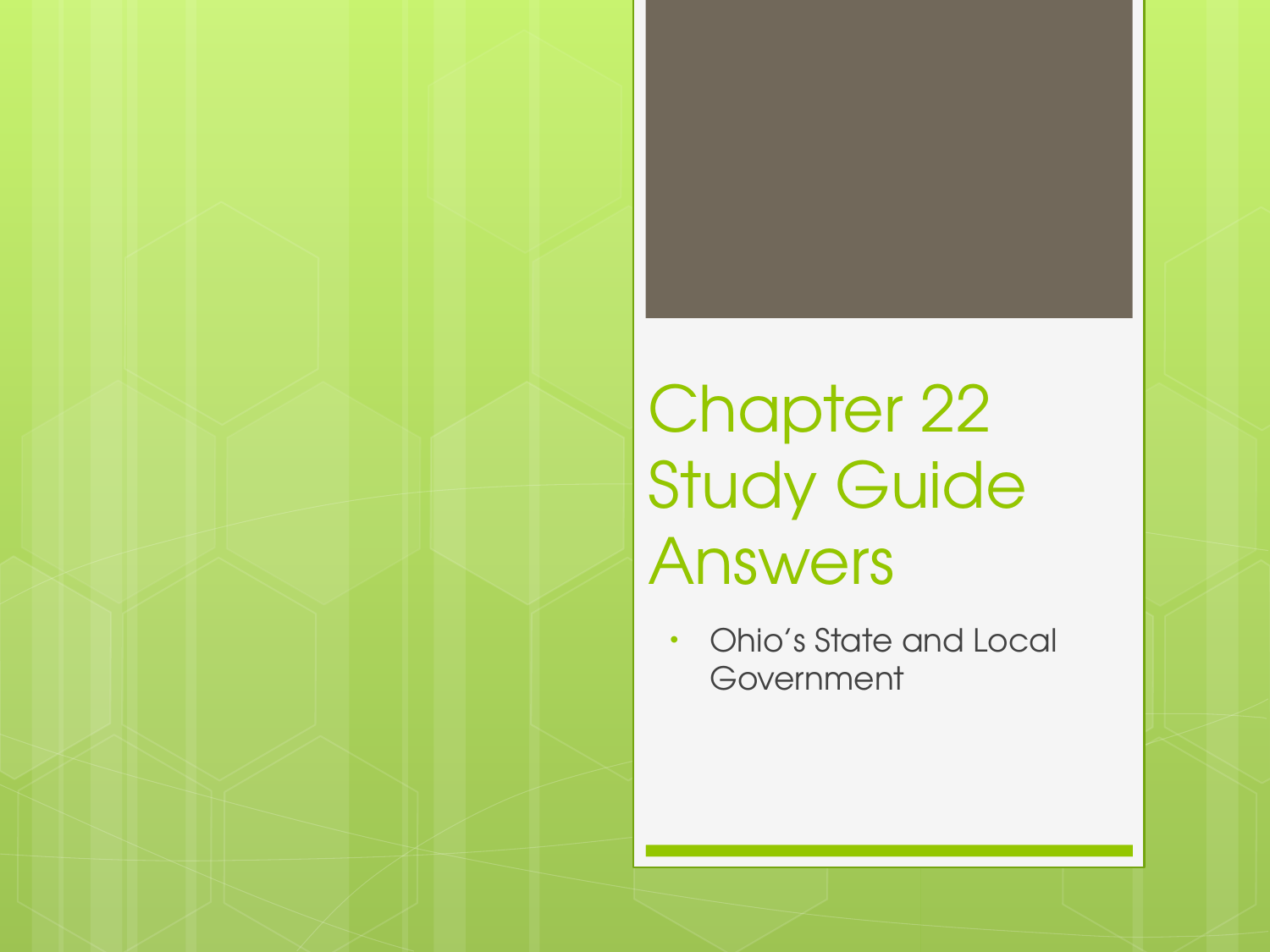

# Chapter 22 Study Guide Answers
Ohio’s State and Local Government